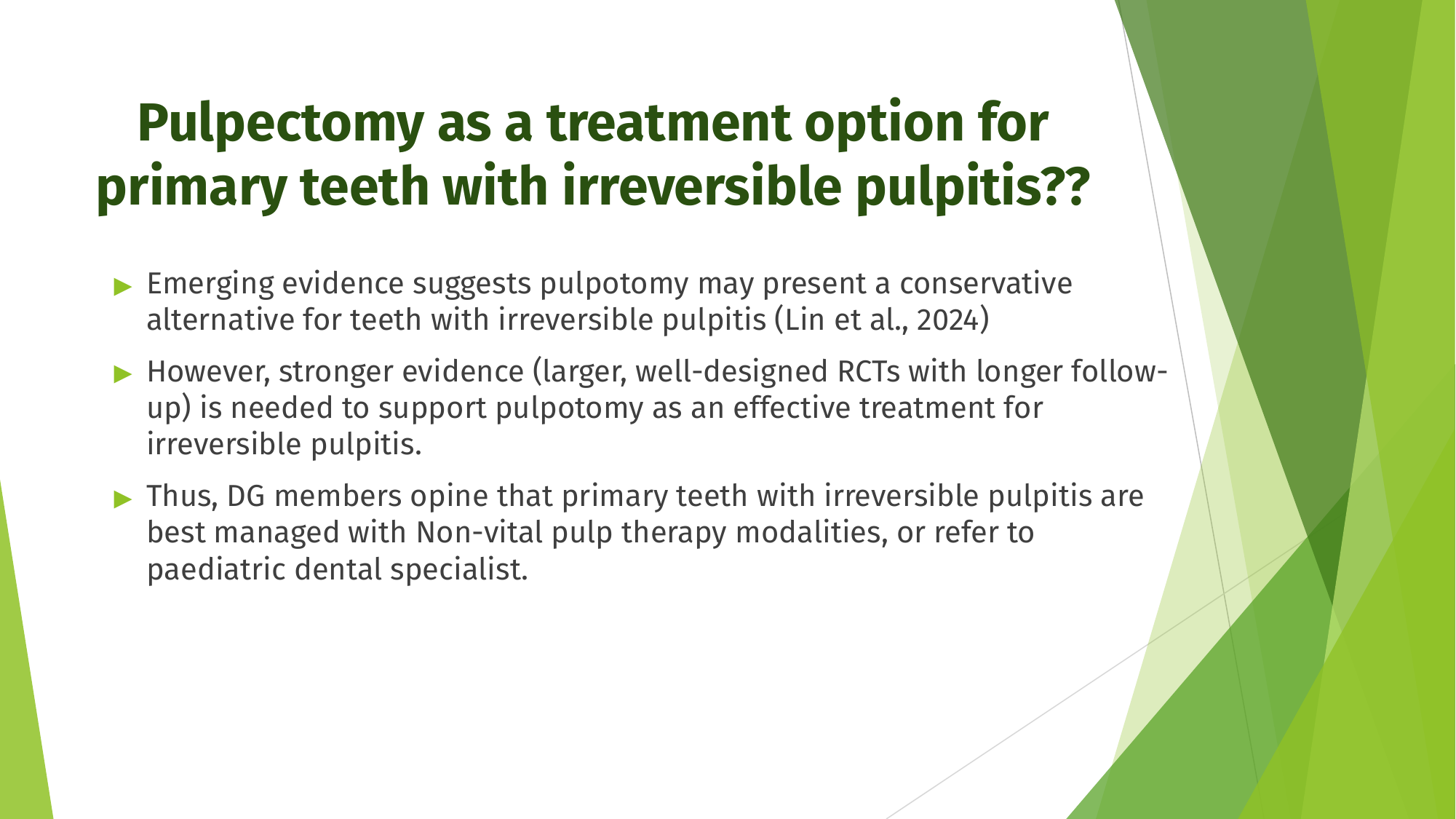

# Pulpectomy as a treatment option for primary teeth with irreversible pulpitis??
Emerging evidence suggests pulpotomy may present a conservative alternative for teeth with irreversible pulpitis (Lin et al., 2024)
However, stronger evidence (larger, well-designed RCTs with longer follow-up) is needed to support pulpotomy as an effective treatment for irreversible pulpitis.
Thus, DG members opine that primary teeth with irreversible pulpitis are best managed with Non-vital pulp therapy modalities, or refer to paediatric dental specialist.